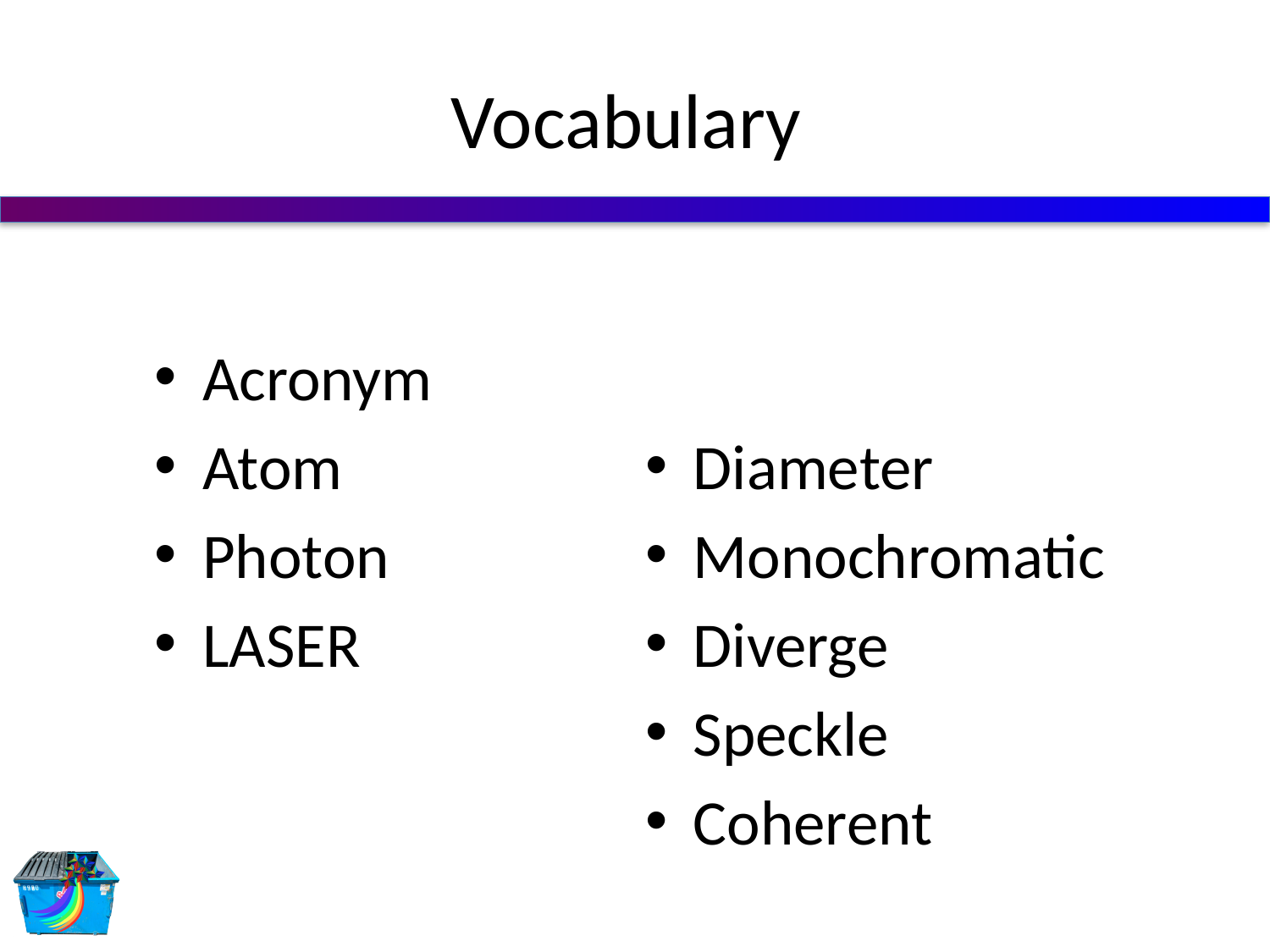

# Vocabulary
Acronym
Atom
Photon
LASER

Diameter
Monochromatic
Diverge
Speckle
Coherent